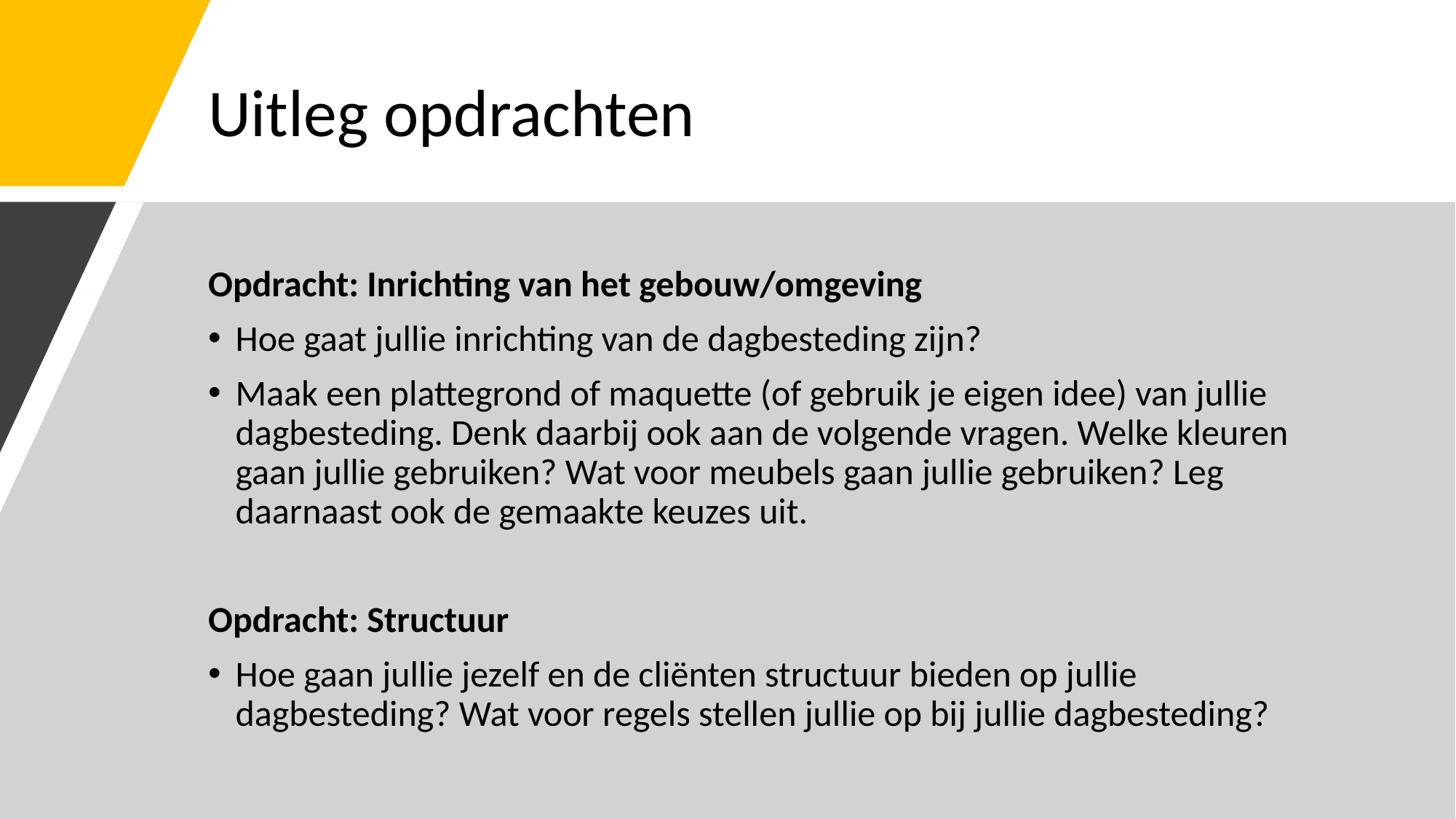

# Uitleg opdrachten

Opdracht: Inrichting van het gebouw/omgeving
Hoe gaat jullie inrichting van de dagbesteding zijn?
Maak een plattegrond of maquette (of gebruik je eigen idee) van jullie dagbesteding. Denk daarbij ook aan de volgende vragen. Welke kleuren gaan jullie gebruiken? Wat voor meubels gaan jullie gebruiken? Leg daarnaast ook de gemaakte keuzes uit.

Opdracht: Structuur
Hoe gaan jullie jezelf en de cliënten structuur bieden op jullie dagbesteding? Wat voor regels stellen jullie op bij jullie dagbesteding?